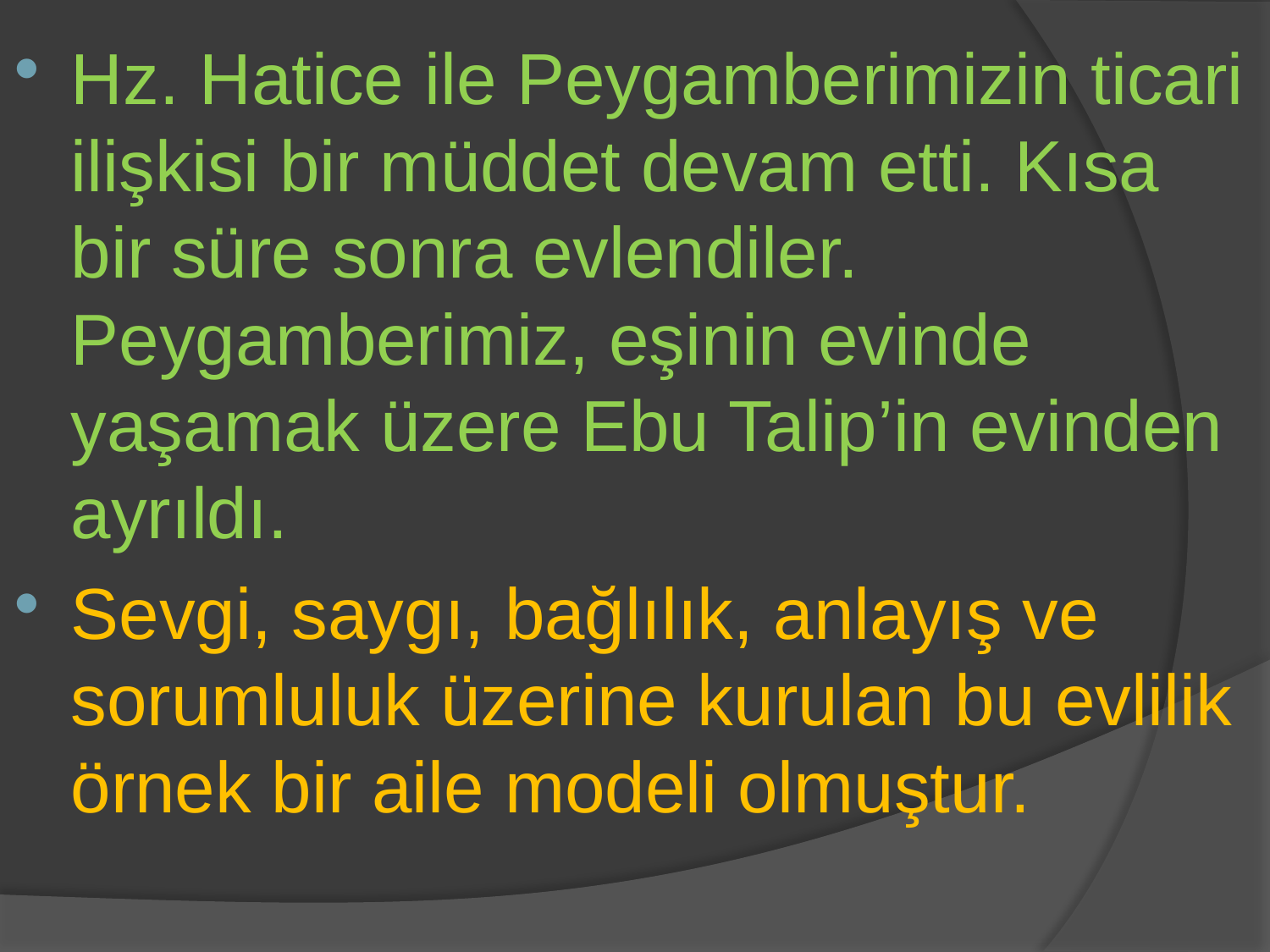

Hz. Hatice ile Peygamberimizin ticari ilişkisi bir müddet devam etti. Kısa bir süre sonra evlendiler. Peygamberimiz, eşinin evinde yaşamak üzere Ebu Talip’in evinden ayrıldı.
Sevgi, saygı, bağlılık, anlayış ve sorumluluk üzerine kurulan bu evlilik örnek bir aile modeli olmuştur.